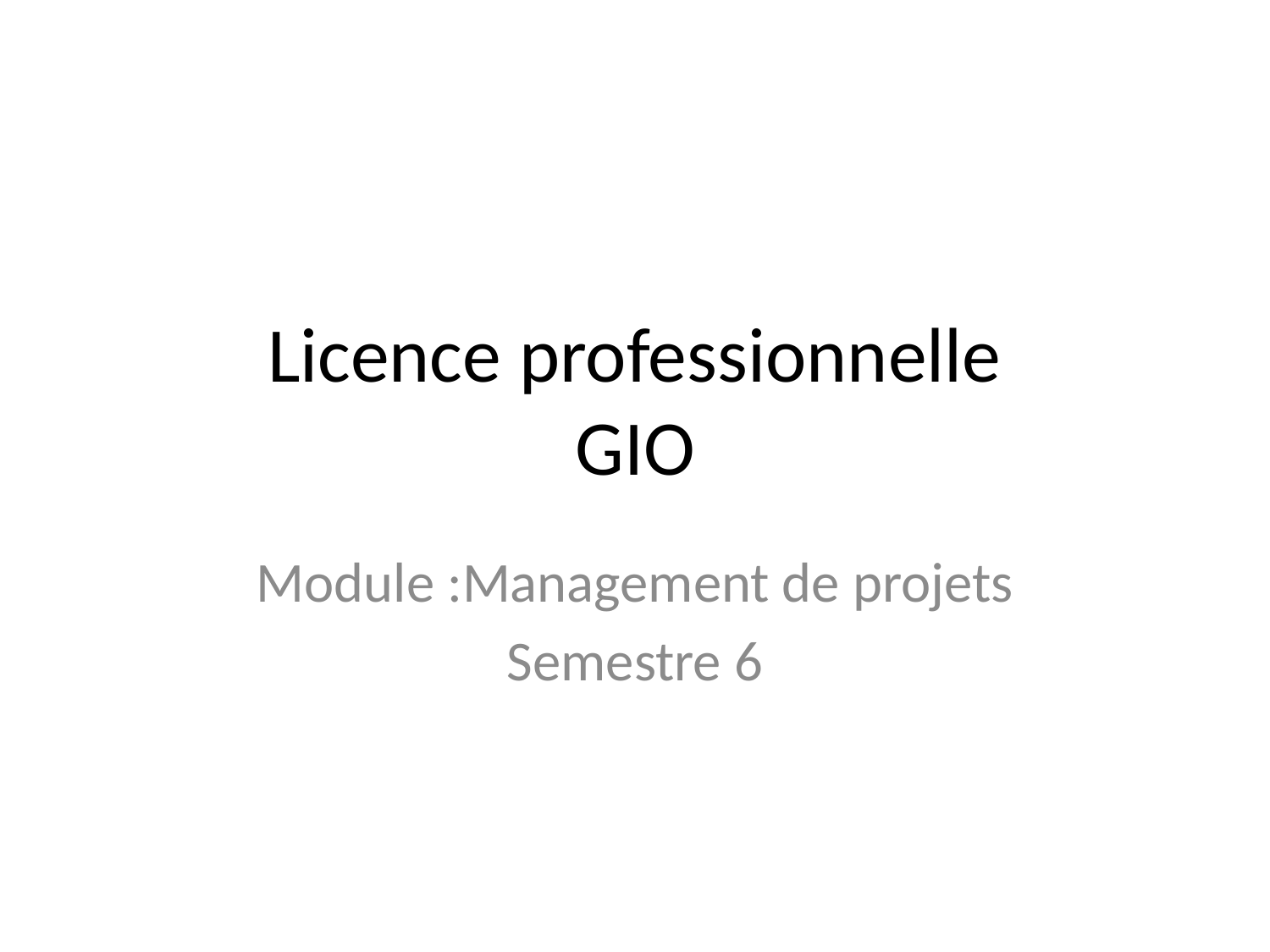

# Licence professionnelle GIO
Module :Management de projets
Semestre 6